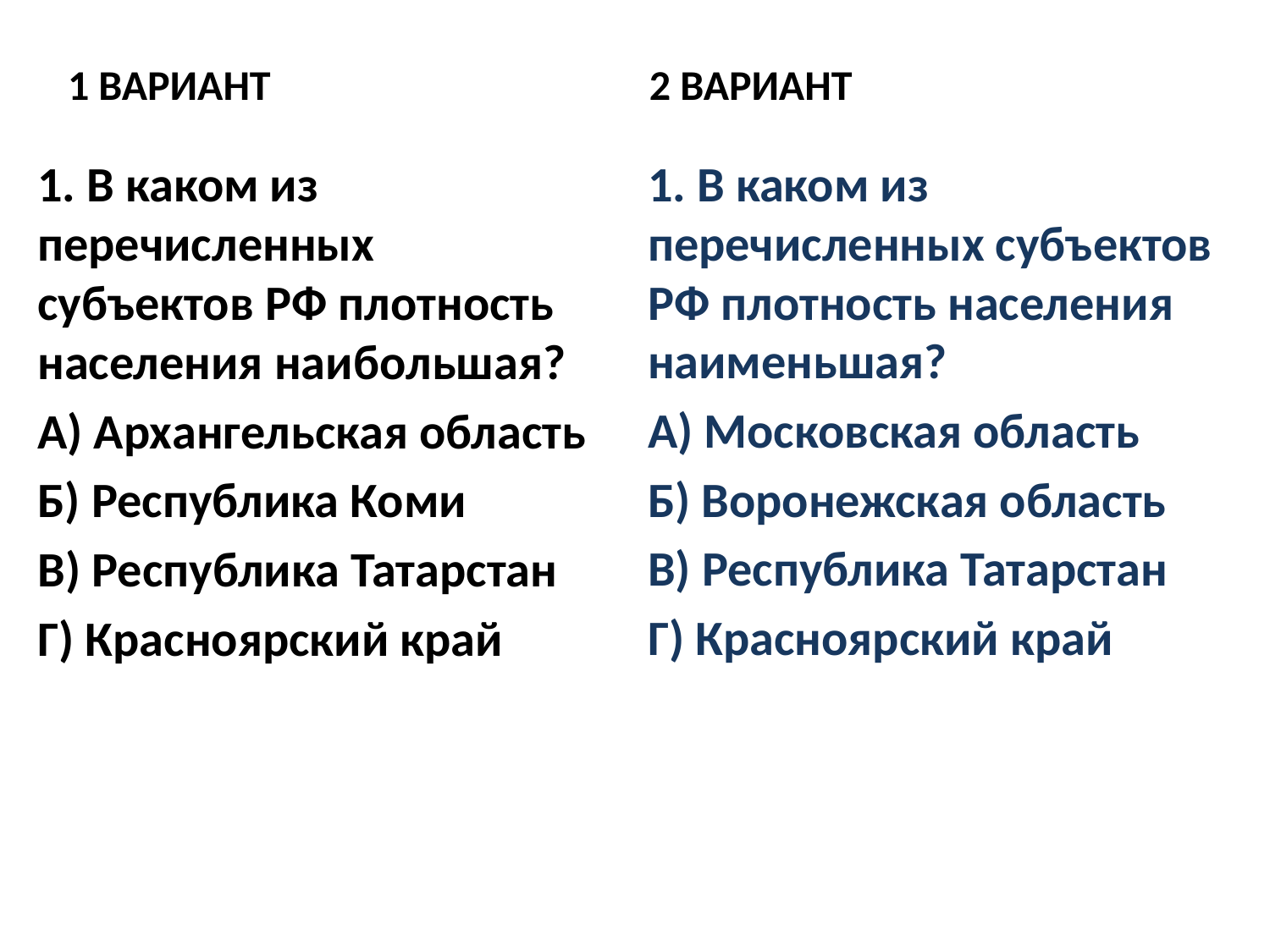

1 ВАРИАНТ
2 ВАРИАНТ
1. В каком из перечисленных субъектов РФ плотность населения наибольшая?
А) Архангельская область
Б) Республика Коми
В) Республика Татарстан
Г) Красноярский край
1. В каком из перечисленных субъектов РФ плотность населения наименьшая?
А) Московская область
Б) Воронежская область
В) Республика Татарстан
Г) Красноярский край